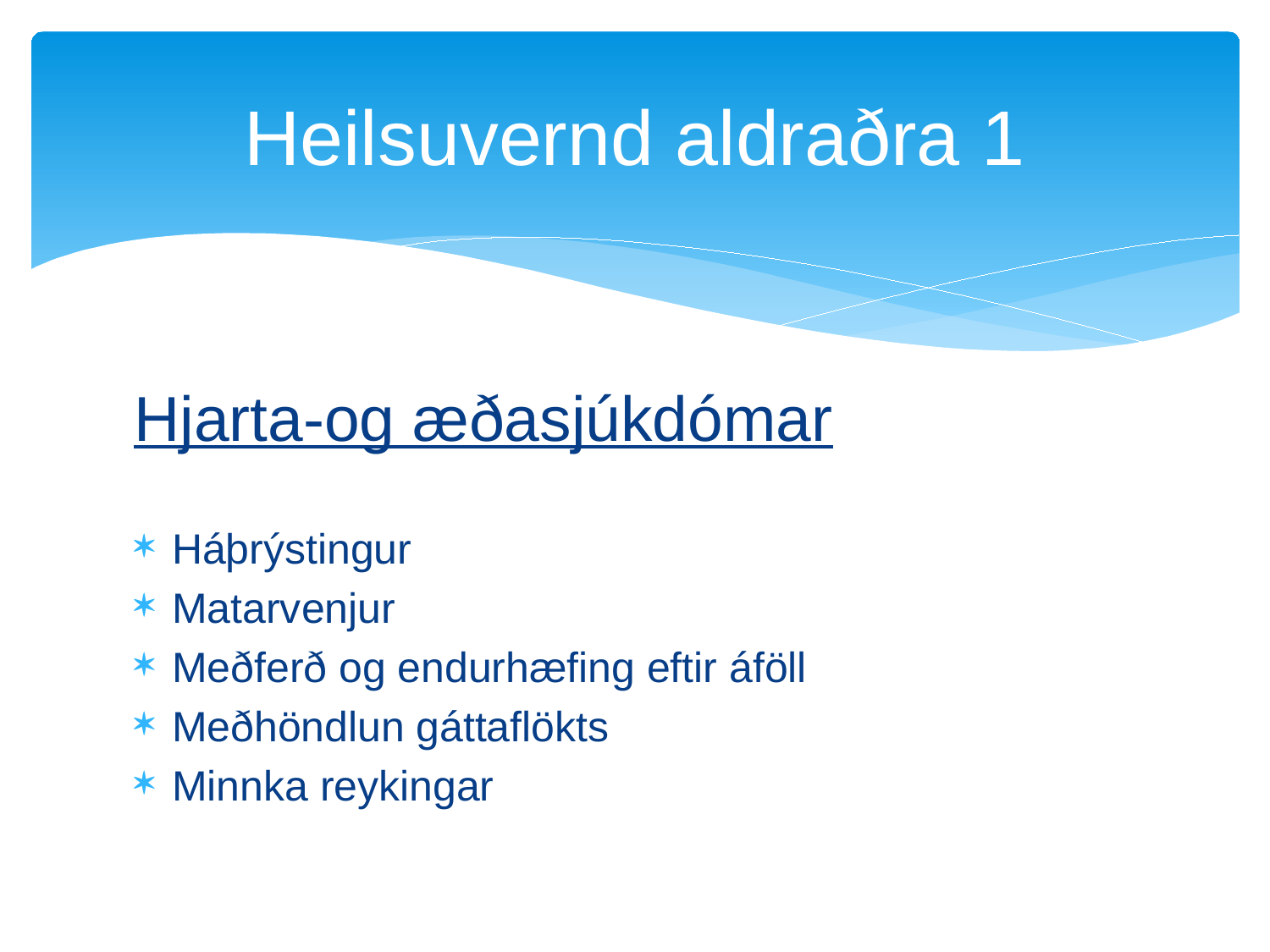

# Heilsuvernd aldraðra 1
Hjarta-og æðasjúkdómar

Háþrýstingur
Matarvenjur
Meðferð og endurhæfing eftir áföll
Meðhöndlun gáttaflökts
Minnka reykingar